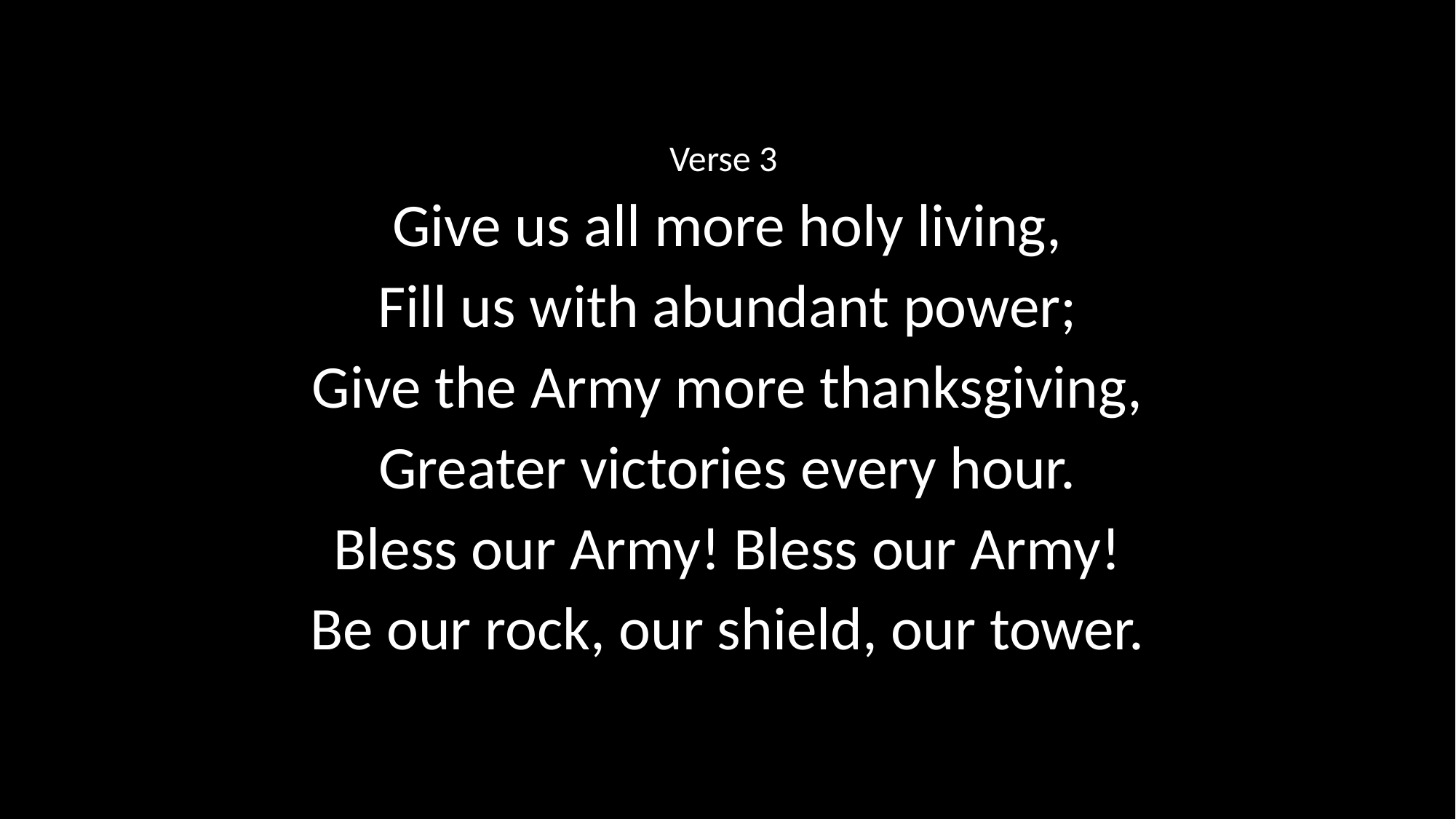

Verse 3
Give us all more holy living,
Fill us with abundant power;
Give the Army more thanksgiving,
Greater victories every hour.
Bless our Army! Bless our Army!
Be our rock, our shield, our tower.